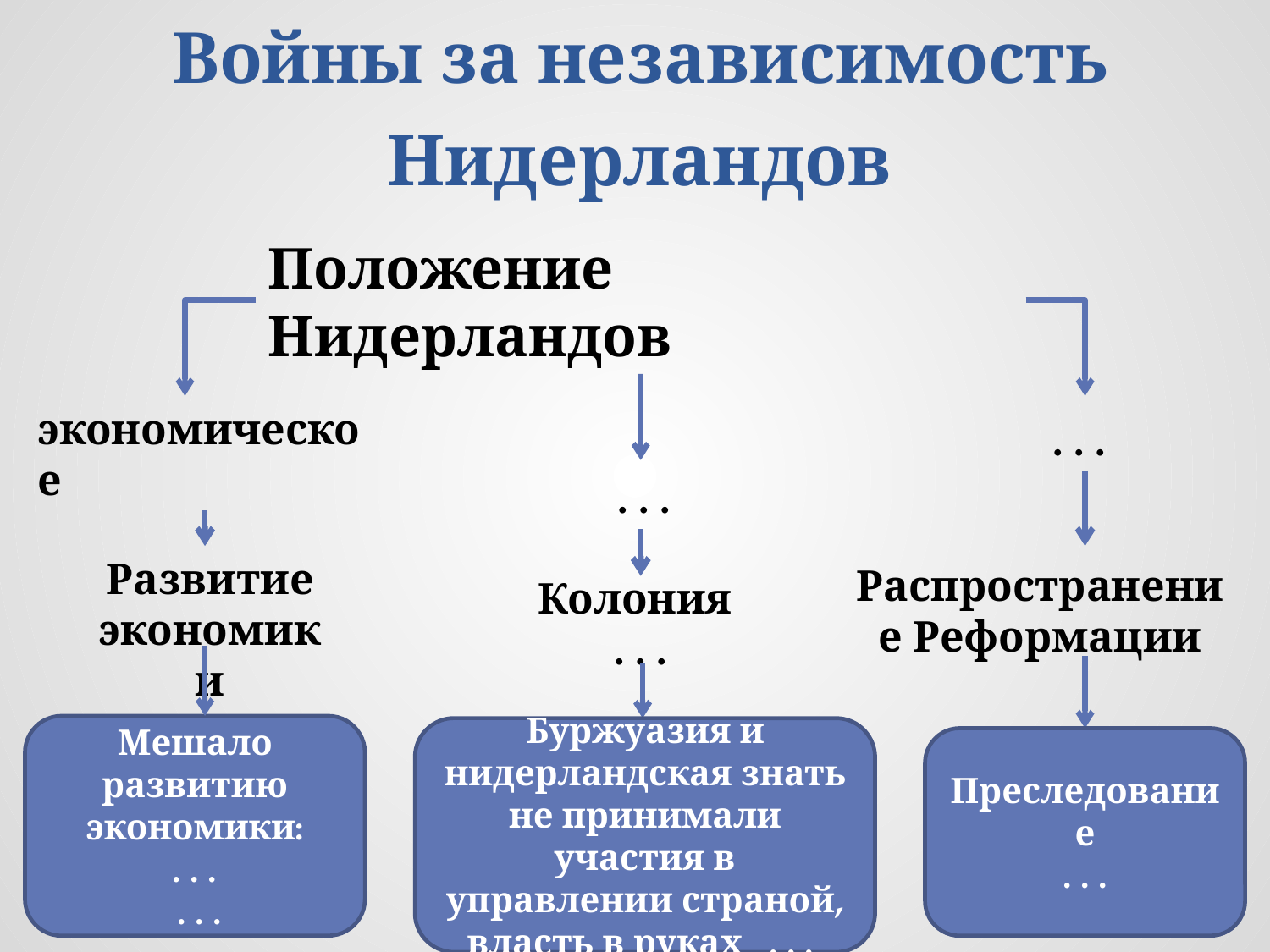

# Предпосылки и причины Войны за независимость Нидерландов
Положение Нидерландов
экономическое
 . . .
. . .
Развитие экономики
Распространение Реформации
Колония
 . . .
Мешало развитию экономики:
 . . .
 . . .
Буржуазия и нидерландская знать не принимали участия в управлении страной, власть в руках   . . .
Преследование
 . . .